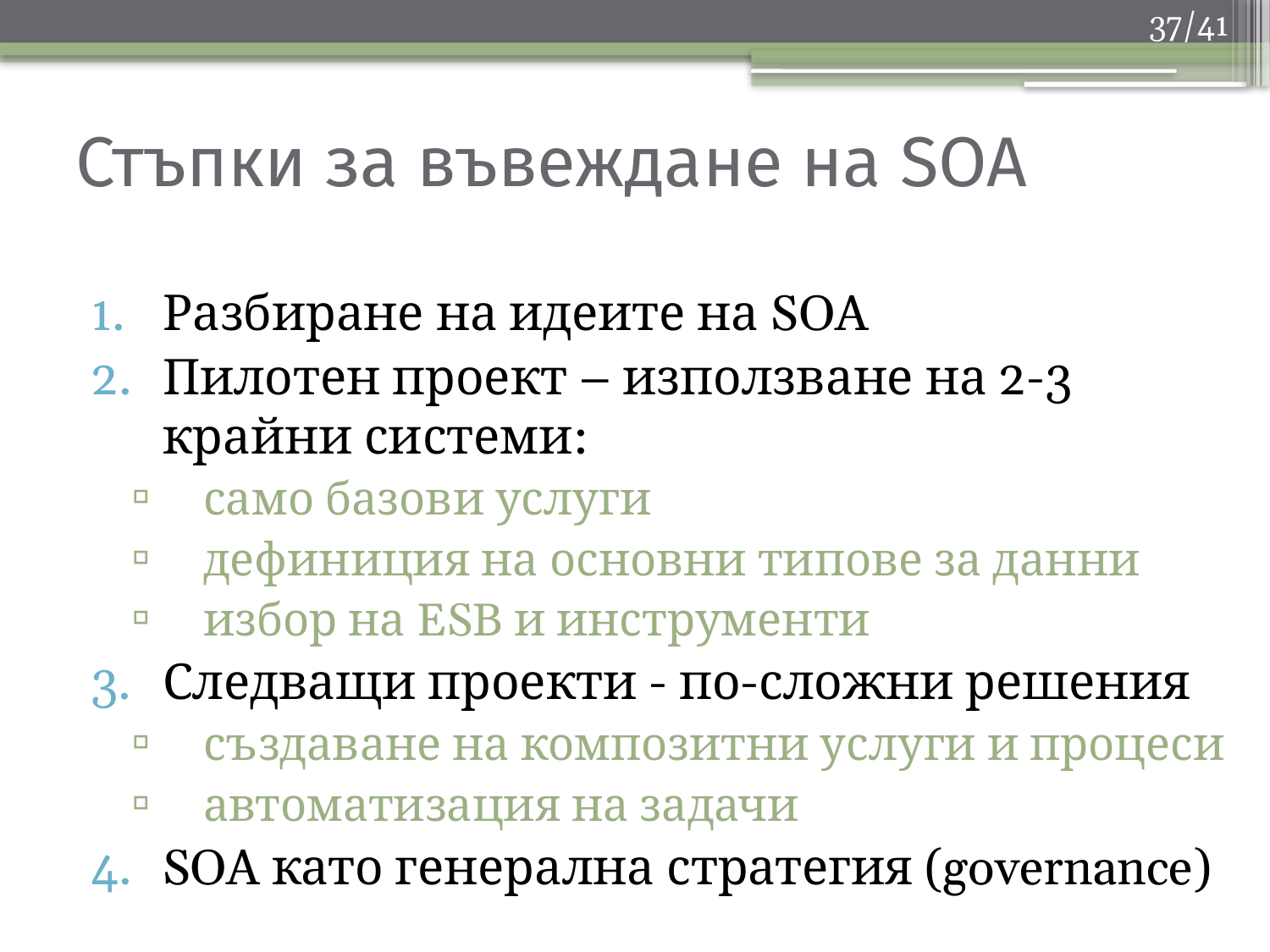

37/41
Стъпки за въвеждане на SOA
Разбиране на идеите на SOA
Пилотен проект – използване на 2-3 крайни системи:
само базови услуги
дефиниция на основни типове за данни
избор на ESB и инструменти
Следващи проекти - по-сложни решения
създаване на композитни услуги и процеси
автоматизация на задачи
SOA като генерална стратегия (governance)